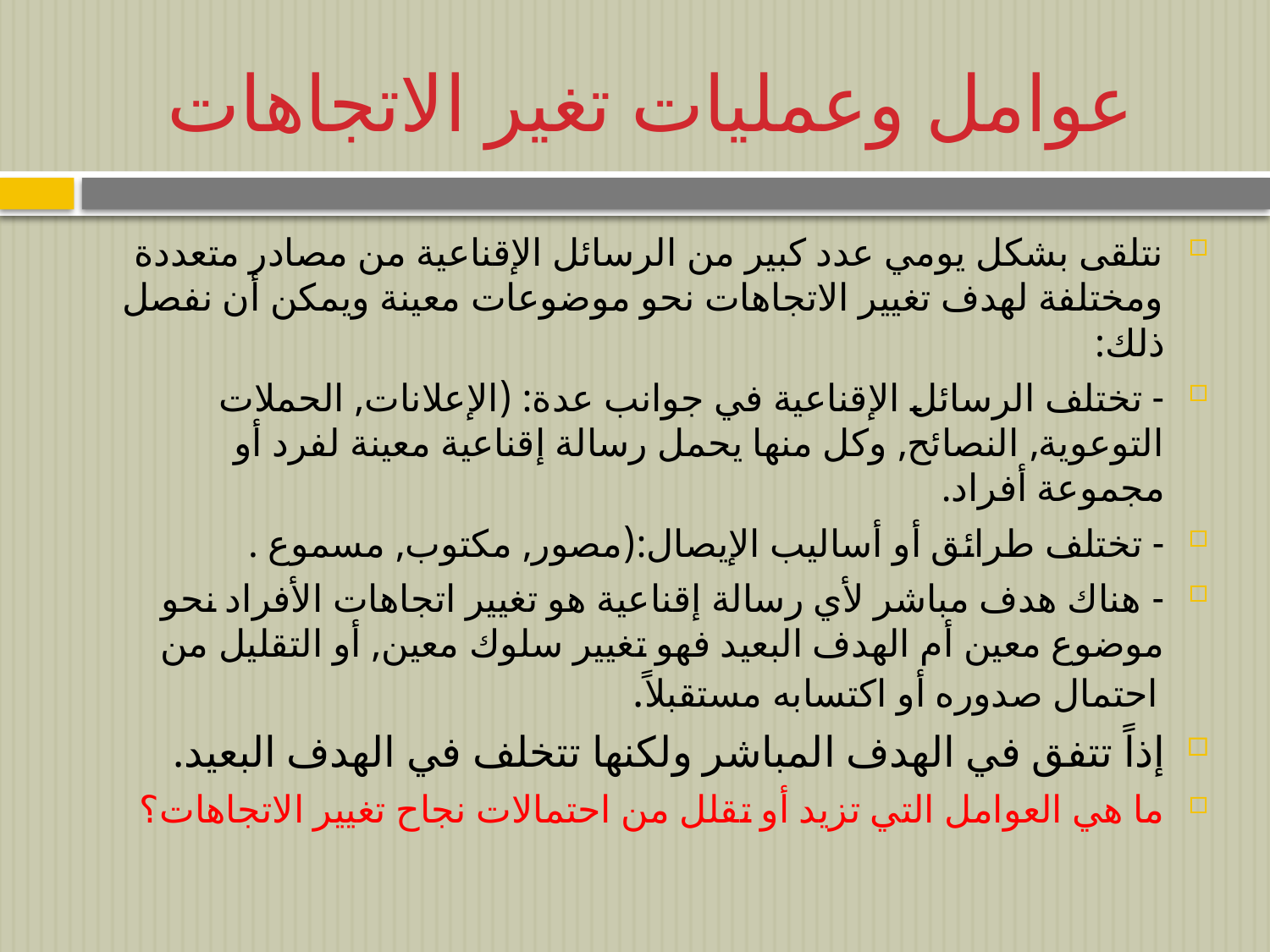

# عوامل وعمليات تغير الاتجاهات
نتلقى بشكل يومي عدد كبير من الرسائل الإقناعية من مصادر متعددة ومختلفة لهدف تغيير الاتجاهات نحو موضوعات معينة ويمكن أن نفصل ذلك:
- تختلف الرسائل الإقناعية في جوانب عدة: (الإعلانات, الحملات التوعوية, النصائح, وكل منها يحمل رسالة إقناعية معينة لفرد أو مجموعة أفراد.
- تختلف طرائق أو أساليب الإيصال:(مصور, مكتوب, مسموع .
- هناك هدف مباشر لأي رسالة إقناعية هو تغيير اتجاهات الأفراد نحو موضوع معين أم الهدف البعيد فهو تغيير سلوك معين, أو التقليل من احتمال صدوره أو اكتسابه مستقبلاً.
إذاً تتفق في الهدف المباشر ولكنها تتخلف في الهدف البعيد.
ما هي العوامل التي تزيد أو تقلل من احتمالات نجاح تغيير الاتجاهات؟